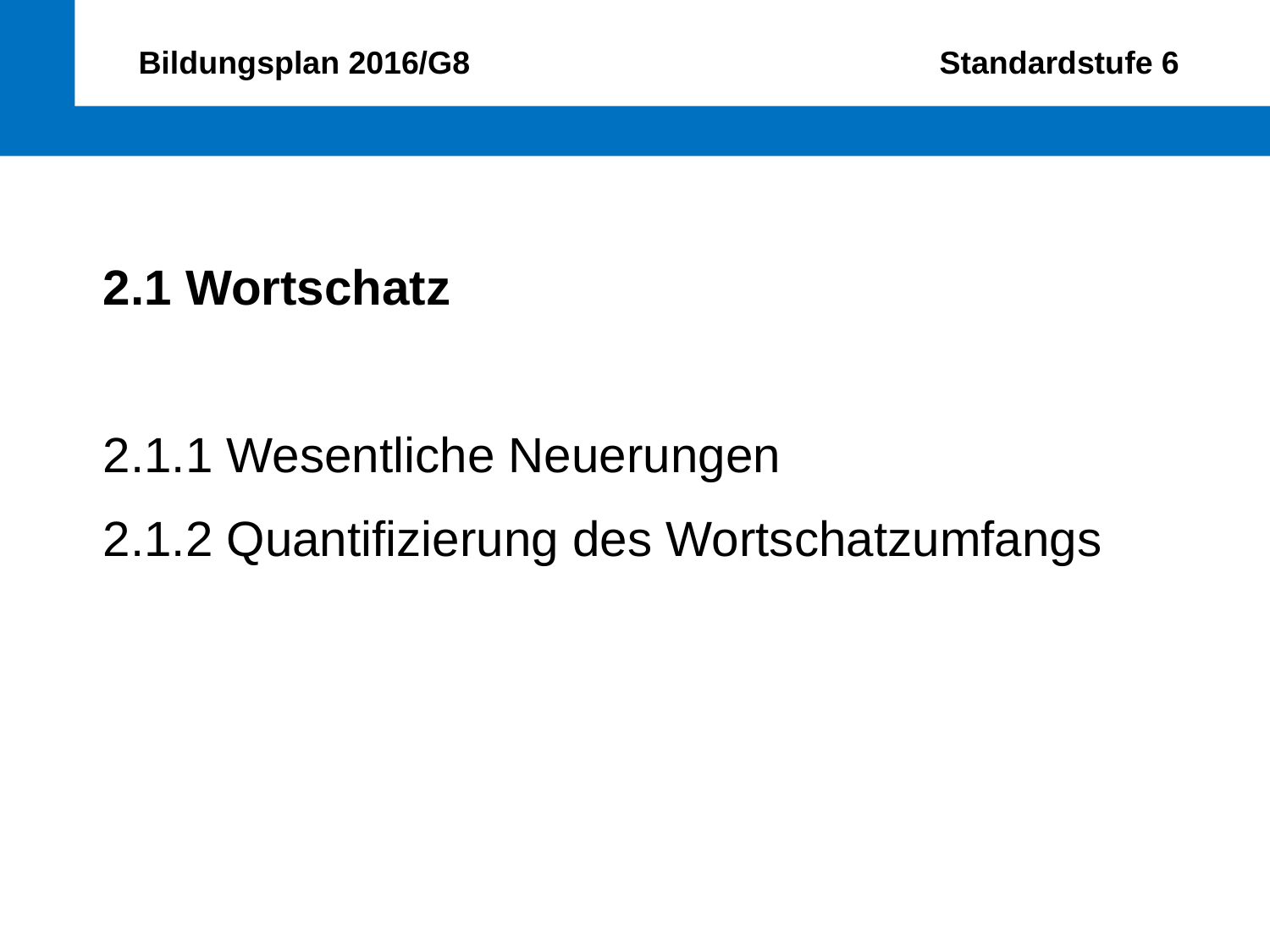

Bildungsplan 2016/G8                                                     Standardstufe 6

2.1 Wortschatz

2.1.1 Wesentliche Neuerungen
2.1.2 Quantifizierung des Wortschatzumfangs